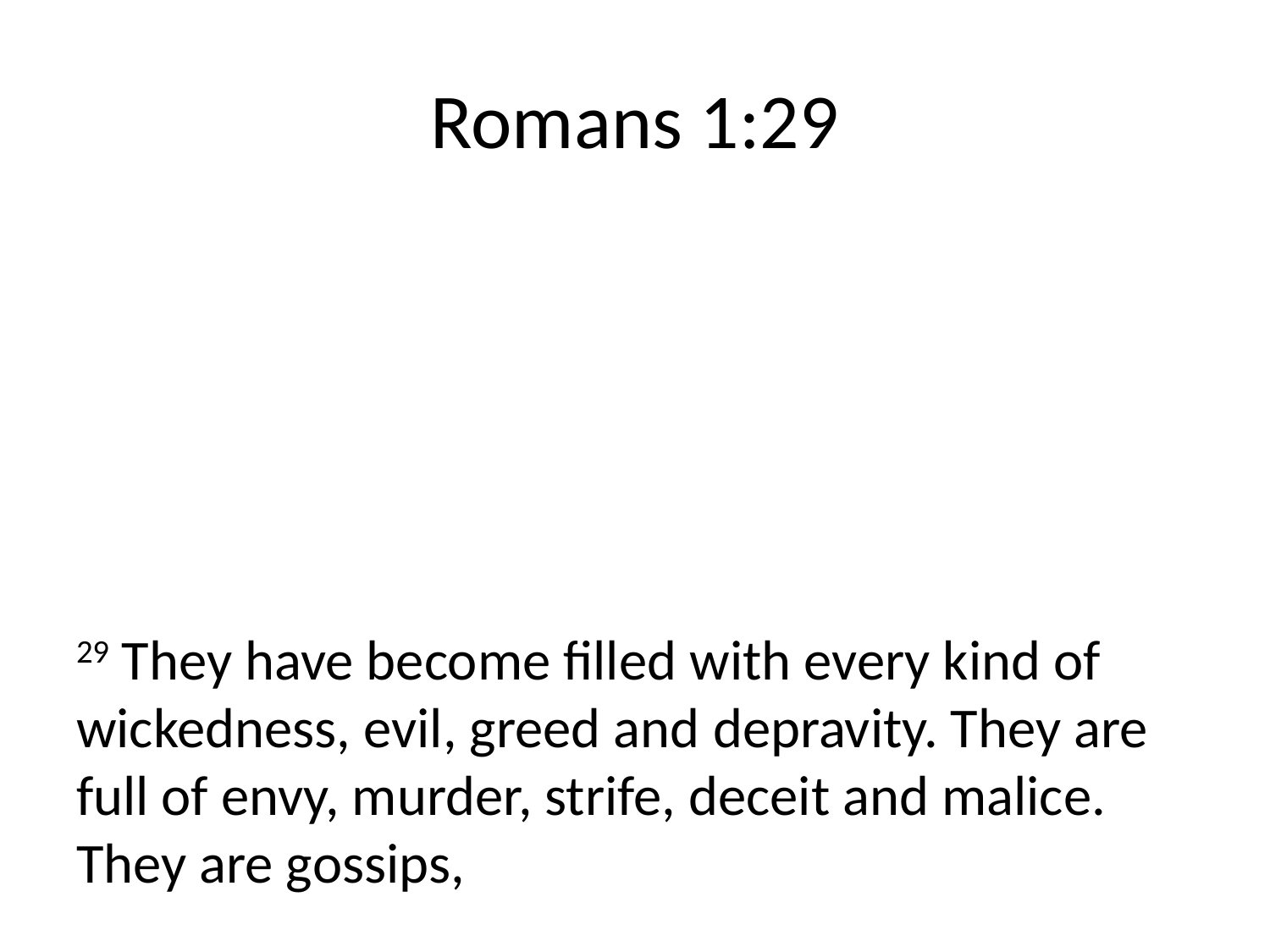

# Romans 1:29

29 They have become filled with every kind of wickedness, evil, greed and depravity. They are full of envy, murder, strife, deceit and malice. They are gossips,